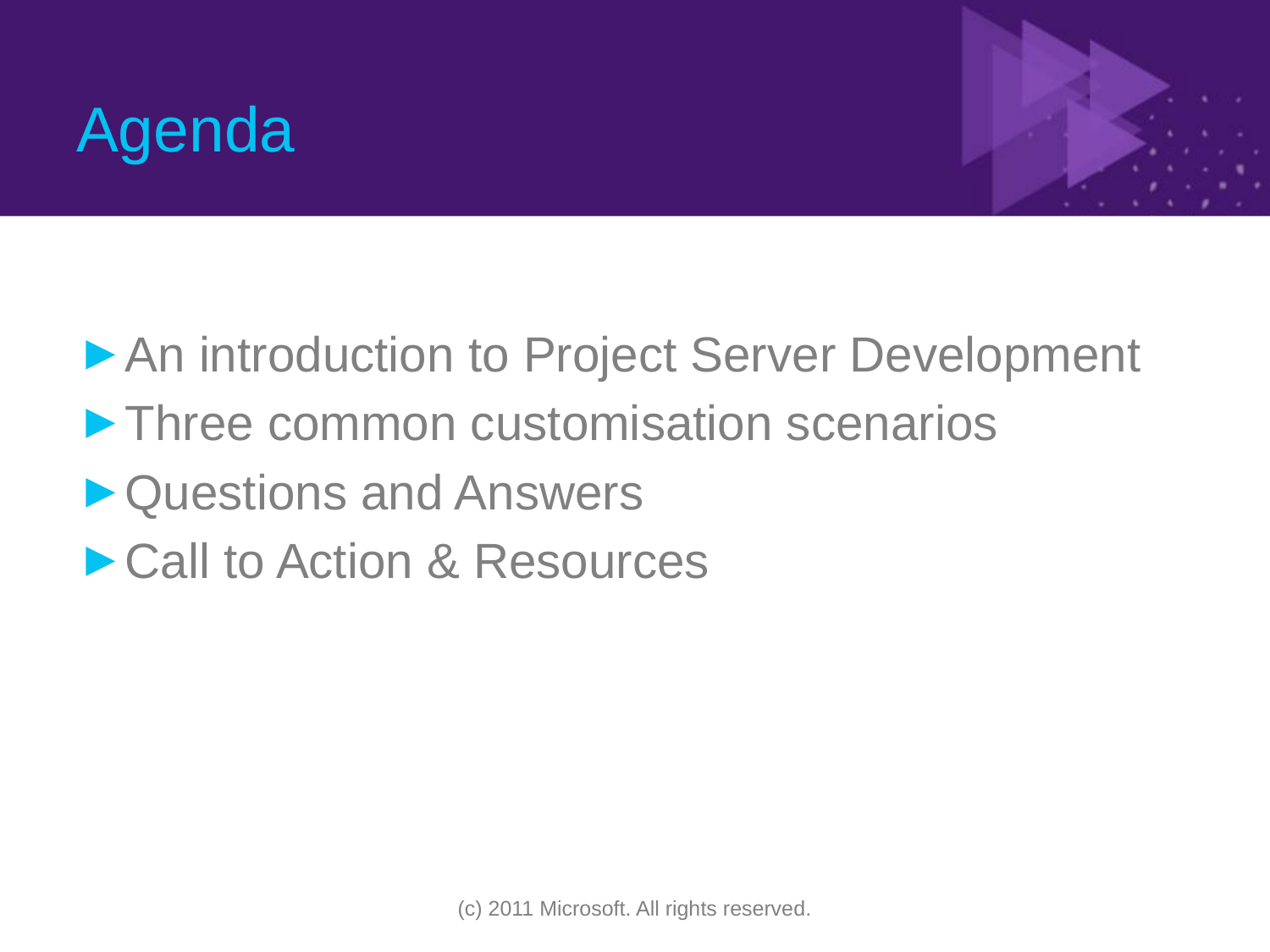

# Agenda
An introduction to Project Server Development
Three common customisation scenarios
Questions and Answers
Call to Action & Resources
(c) 2011 Microsoft. All rights reserved.